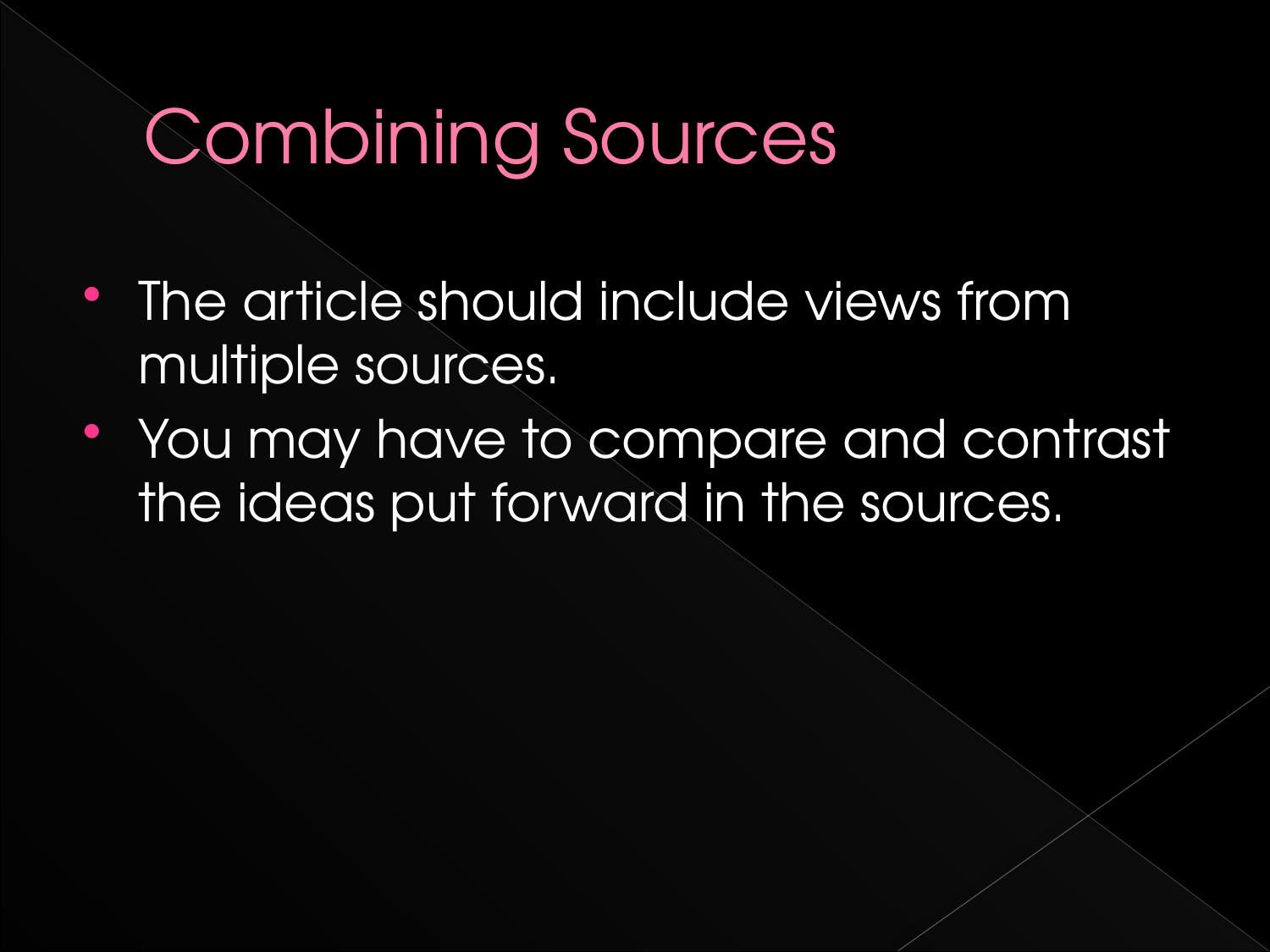

# Combining Sources
The article should include views from multiple sources.
You may have to compare and contrast the ideas put forward in the sources.